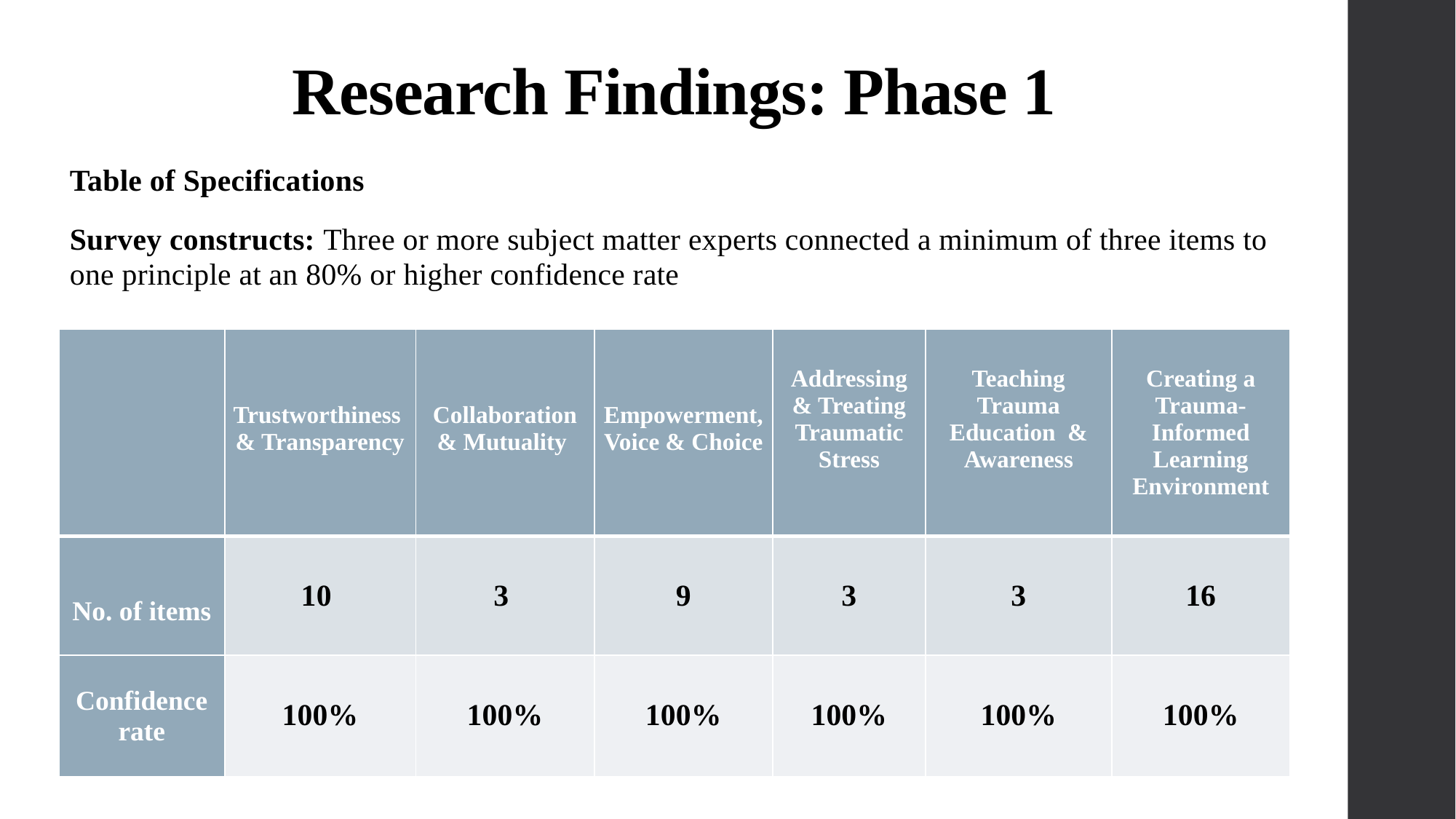

# Research Findings: Phase 1
Table of Specifications
Survey constructs: Three or more subject matter experts connected a minimum of three items to one principle at an 80% or higher confidence rate
|  | Trustworthiness & Transparency | Collaboration & Mutuality | Empowerment, Voice & Choice | Addressing & Treating Traumatic Stress | Teaching Trauma Education & Awareness | Creating a Trauma-Informed Learning Environment |
| --- | --- | --- | --- | --- | --- | --- |
| No. of items | 10 | 3 | 9 | 3 | 3 | 16 |
| Confidence rate | 100% | 100% | 100% | 100% | 100% | 100% |